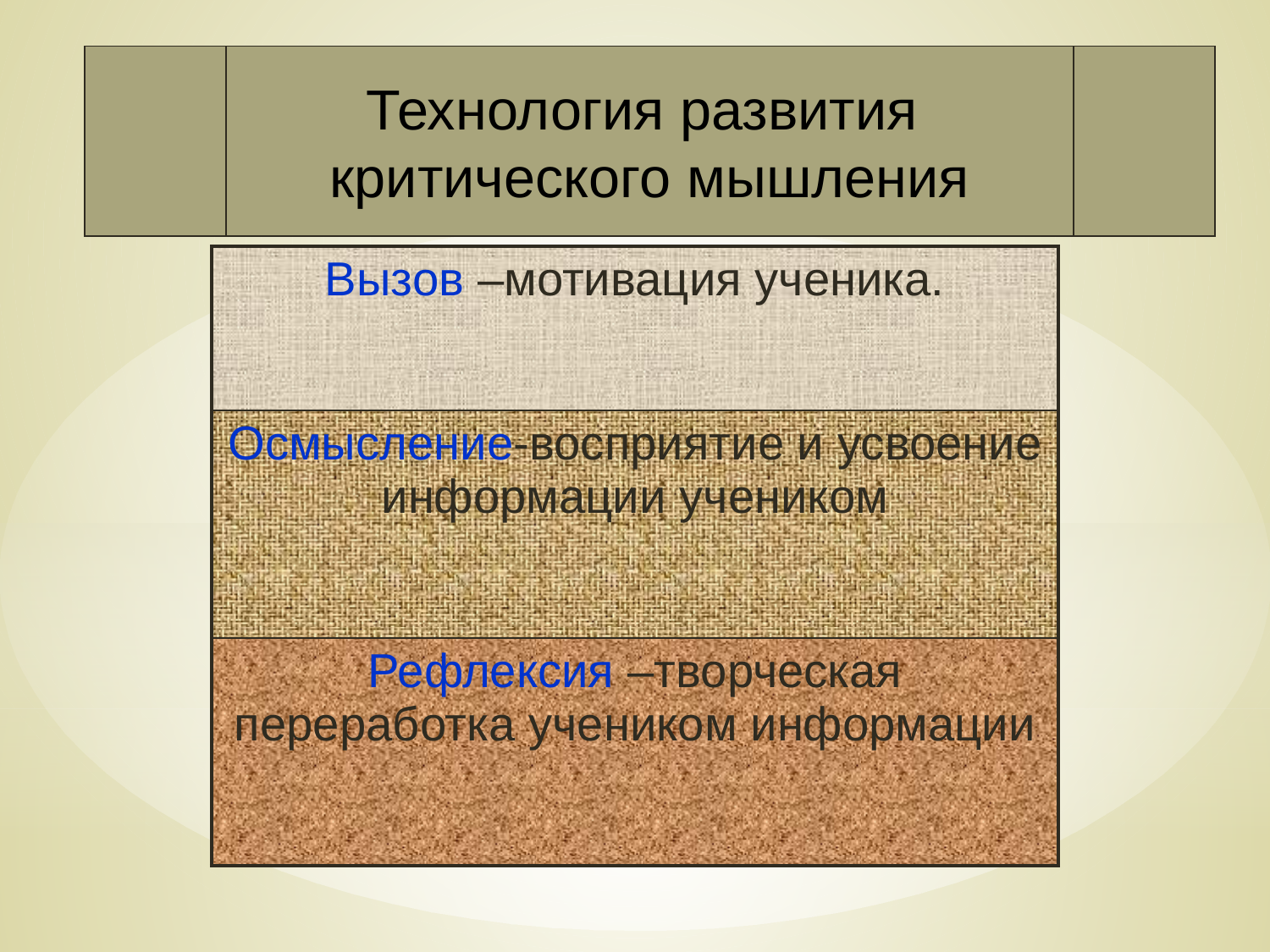

Технология развития
критического мышления
| Вызов –мотивация ученика. |
| --- |
| Осмысление-восприятие и усвоение информации учеником |
| Рефлексия –творческая переработка учеником информации |